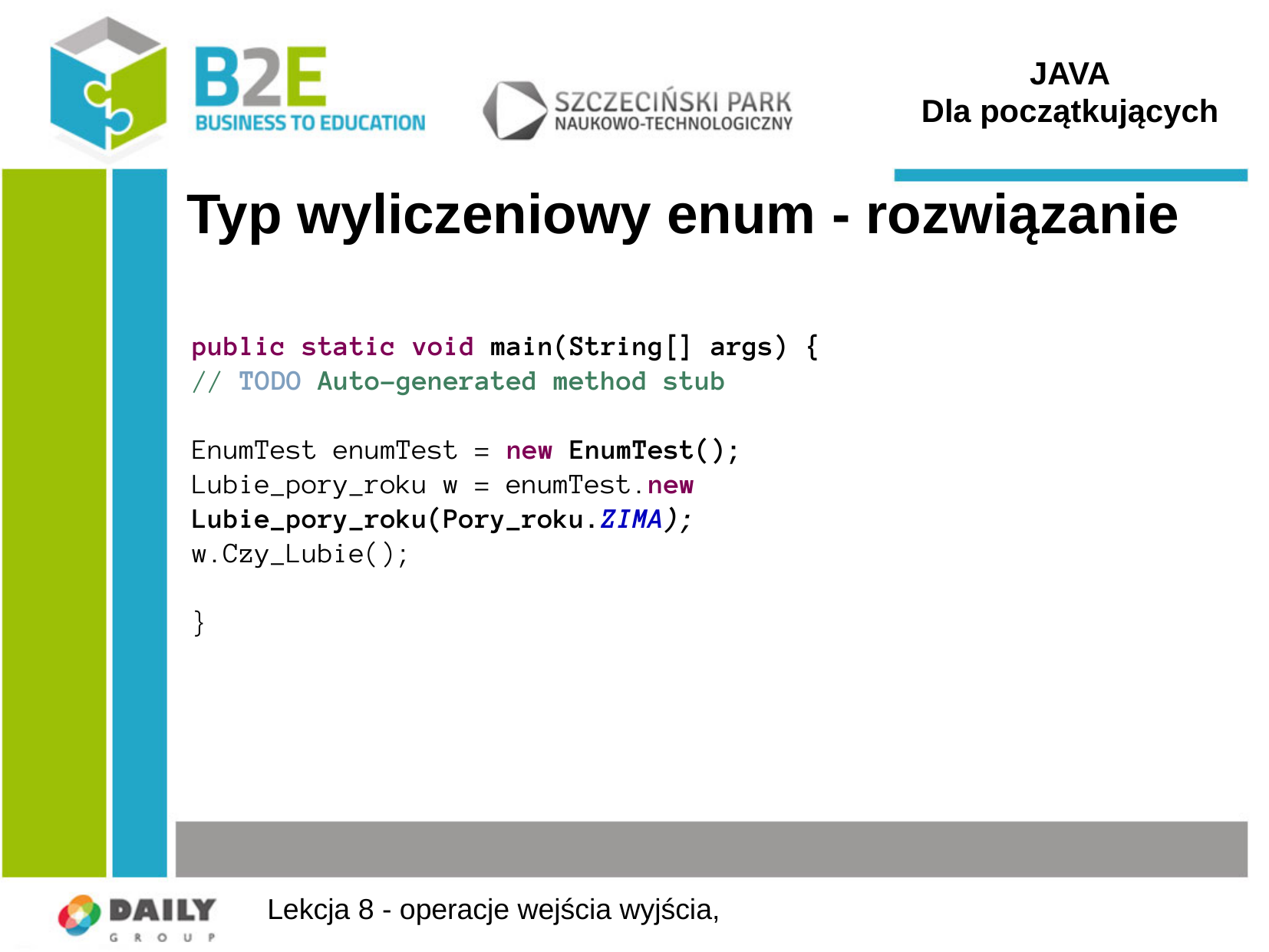

JAVA
Dla początkujących
# Typ wyliczeniowy enum - rozwiązanie
public static void main(String[] args) {
// TODO Auto-generated method stub

EnumTest enumTest = new EnumTest();
Lubie_pory_roku w = enumTest.new Lubie_pory_roku(Pory_roku.ZIMA);
w.Czy_Lubie();

}
Lekcja 8 - operacje wejścia wyjścia,